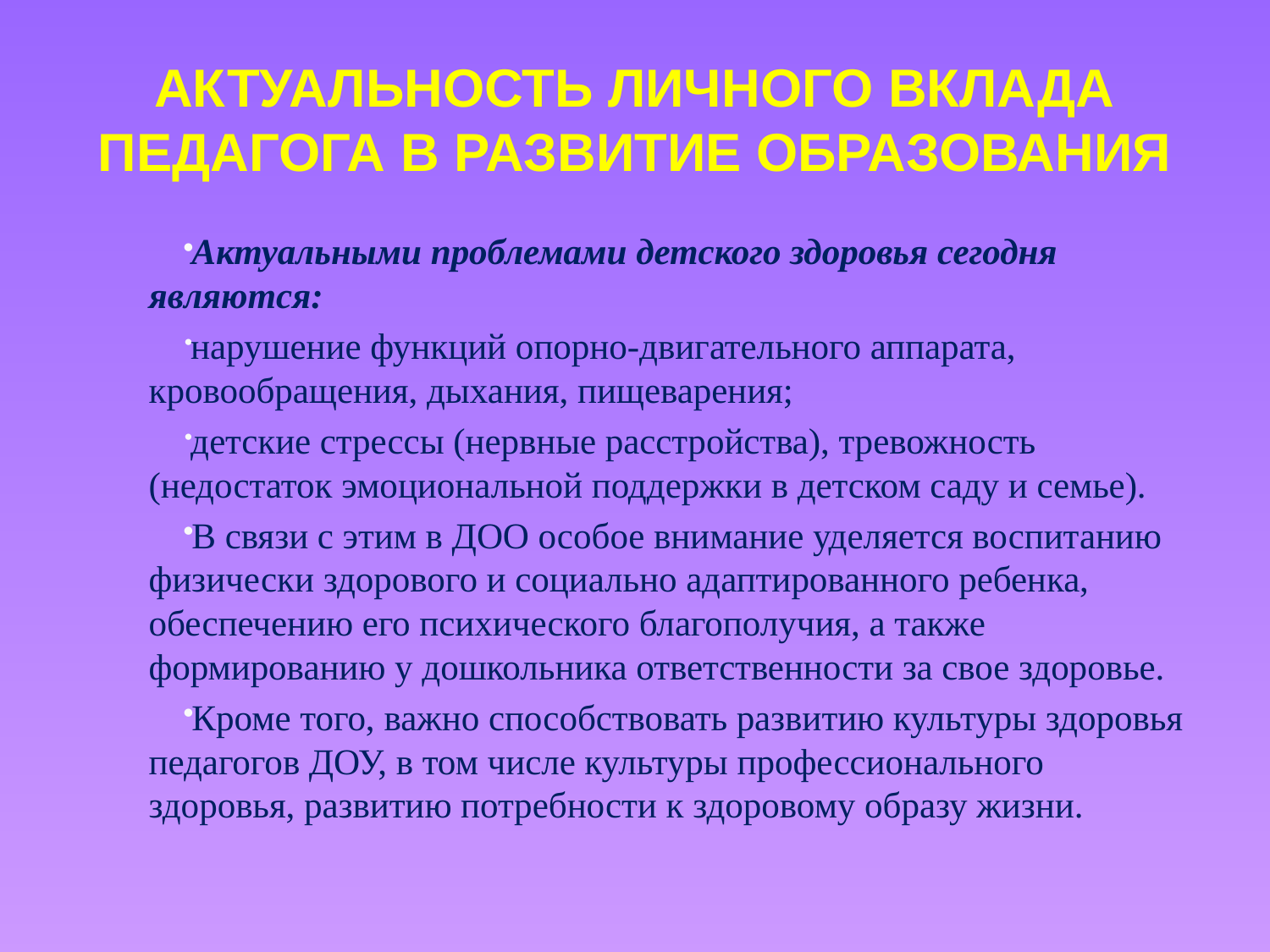

# АКТУАЛЬНОСТЬ ЛИЧНОГО ВКЛАДА ПЕДАГОГА В РАЗВИТИЕ ОБРАЗОВАНИЯ
Актуальными проблемами детского здоровья сегодня являются:
нарушение функций опорно-двигательного аппарата, кровообращения, дыхания, пищеварения;
детские стрессы (нервные расстройства), тревожность (недостаток эмоциональной поддержки в детском саду и семье).
В связи с этим в ДОО особое внимание уделяется воспитанию физически здорового и социально адаптированного ребенка, обеспечению его психического благополучия, а также формированию у дошкольника ответственности за свое здоровье.
Кроме того, важно способствовать развитию культуры здоровья педагогов ДОУ, в том числе культуры профессионального здоровья, развитию потребности к здоровому образу жизни.